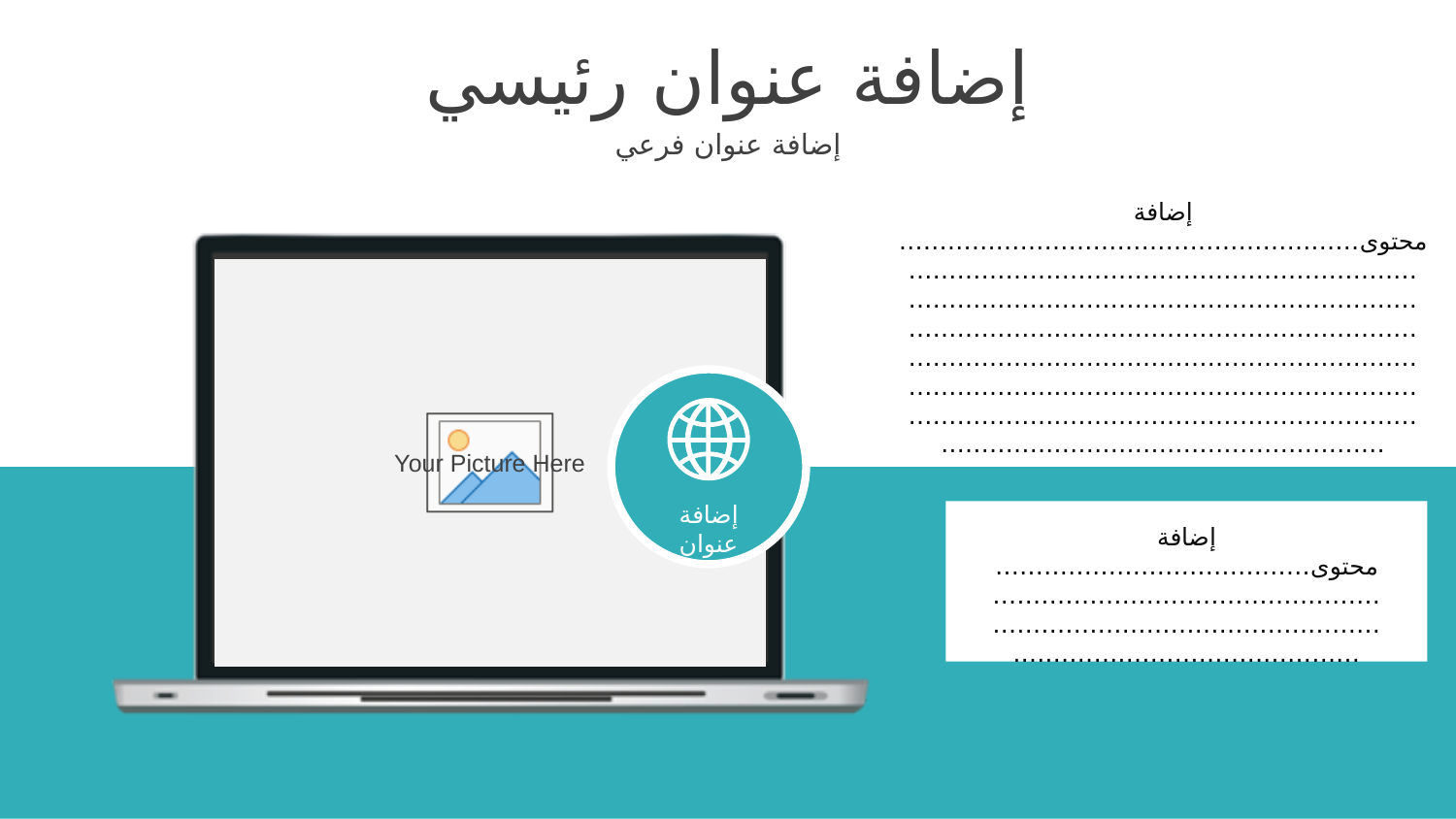

إضافة عنوان رئيسي
إضافة عنوان فرعي
إضافة محتوى………………………………………………………………………………………………………………………………………………………………………………………………………………………………………………………………………………………………………………………………………………………………………………………………………………………………………………….

إضافة عنوان
إضافة محتوى…………………………………………………………………………………………………………………………………………………………….